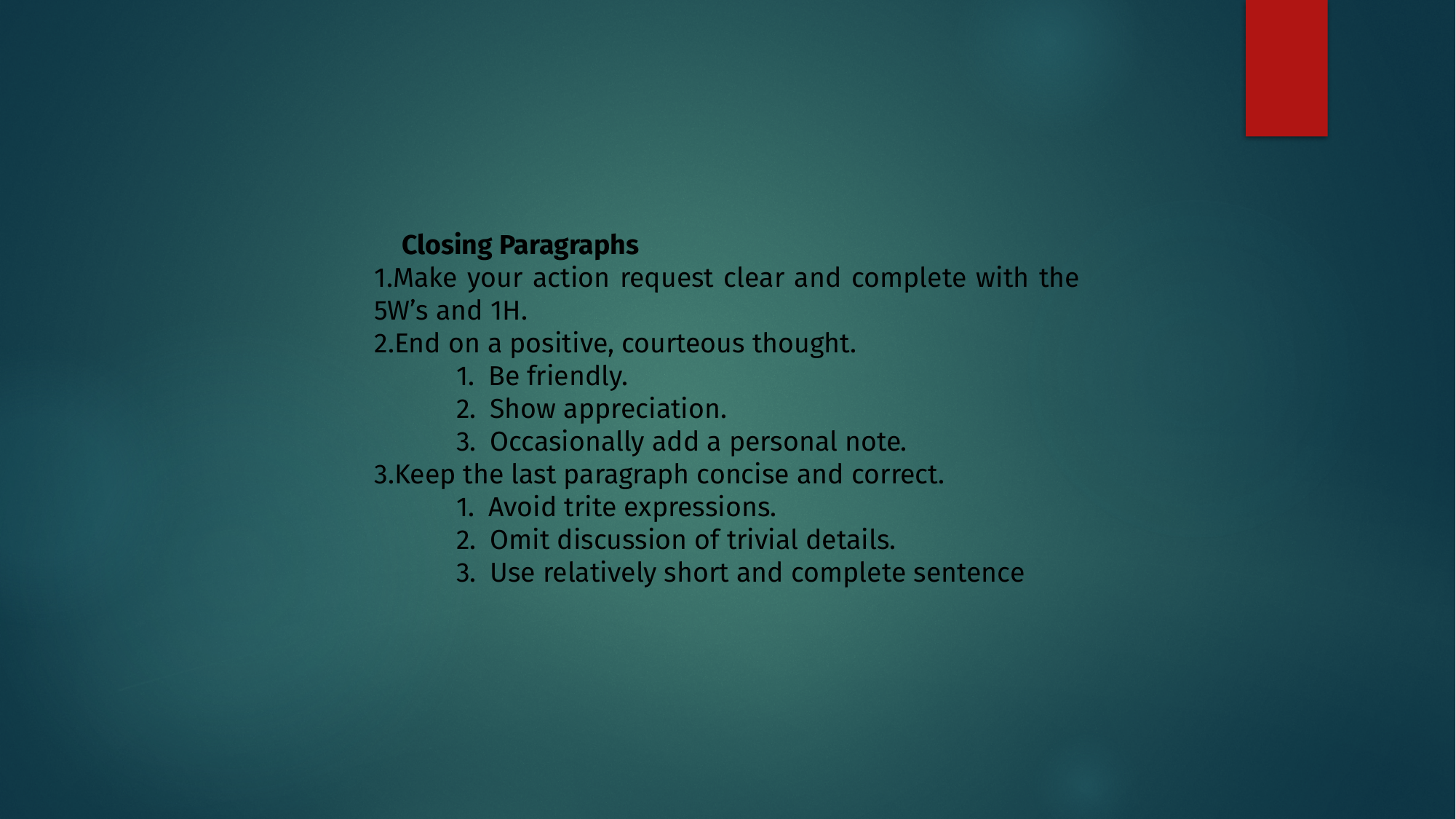

Closing Paragraphs
Make your action request clear and complete with the 5W’s and 1H.
End on a positive, courteous thought.
1.     Be friendly.
2.     Show appreciation.
3.     Occasionally add a personal note.
Keep the last paragraph concise and correct.
1.     Avoid trite expressions.
2.     Omit discussion of trivial details.
3.     Use relatively short and complete sentence